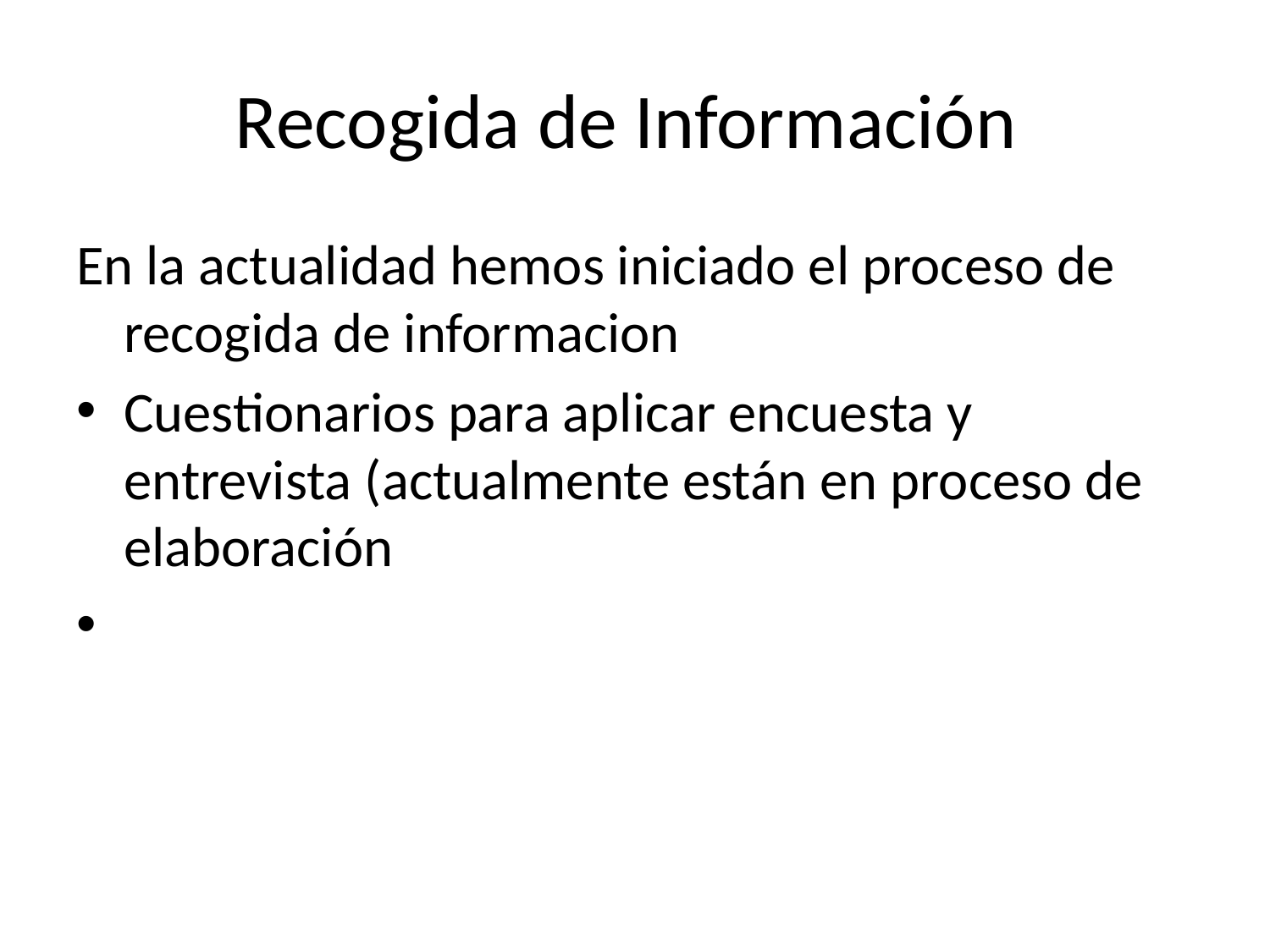

# Recogida de Información
En la actualidad hemos iniciado el proceso de recogida de informacion
Cuestionarios para aplicar encuesta y entrevista (actualmente están en proceso de elaboración